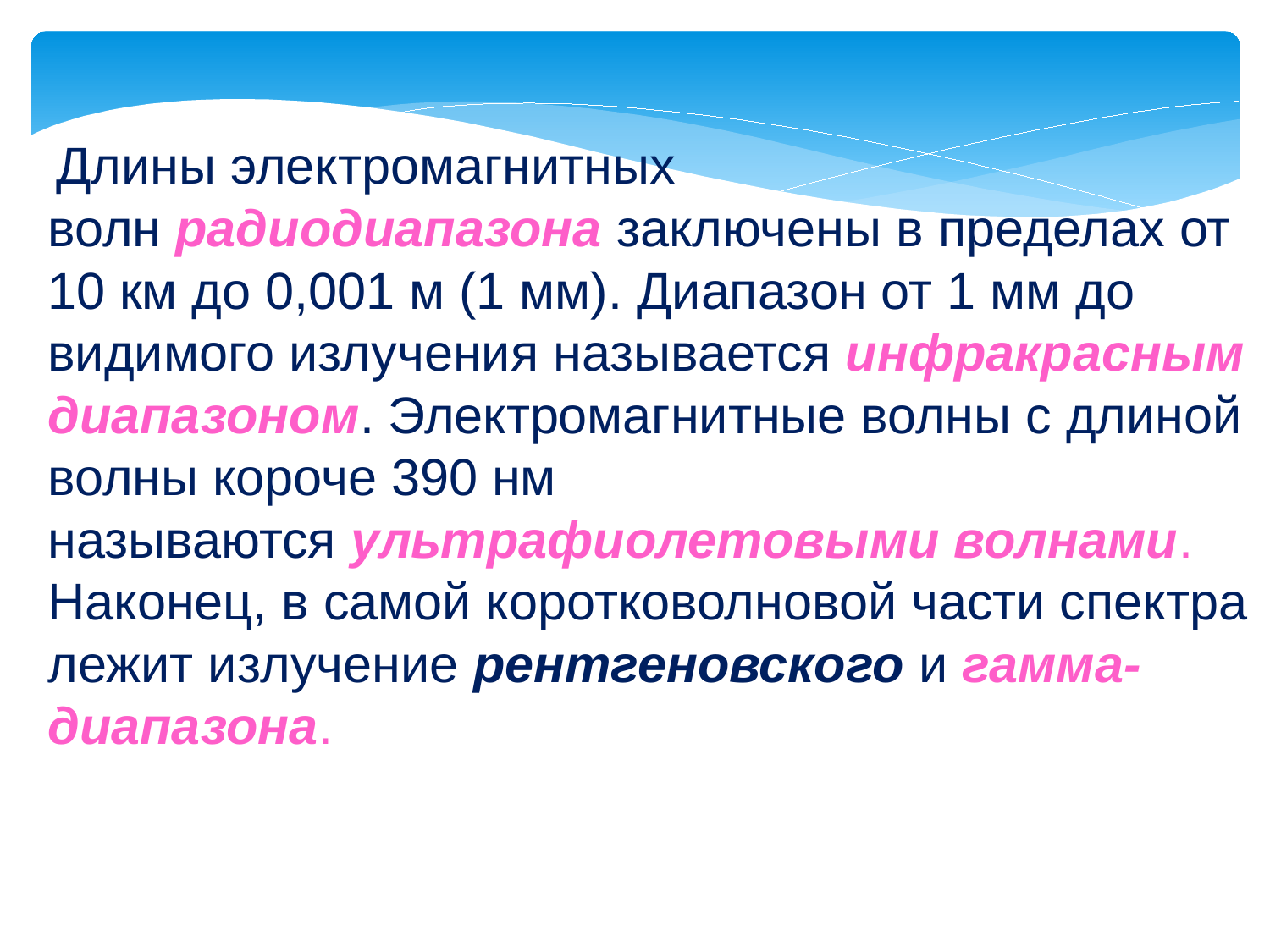

Длины электромагнитных волн радиодиапазона заключены в пределах от 10 км до 0,001 м (1 мм). Диапазон от 1 мм до видимого излучения называется инфракрасным диапазоном. Электромагнитные волны с длиной волны короче 390 нм называются ультрафиолетовыми волнами. Наконец, в самой коротковолновой части спектра лежит излучение рентгеновского и гамма-диапазона.